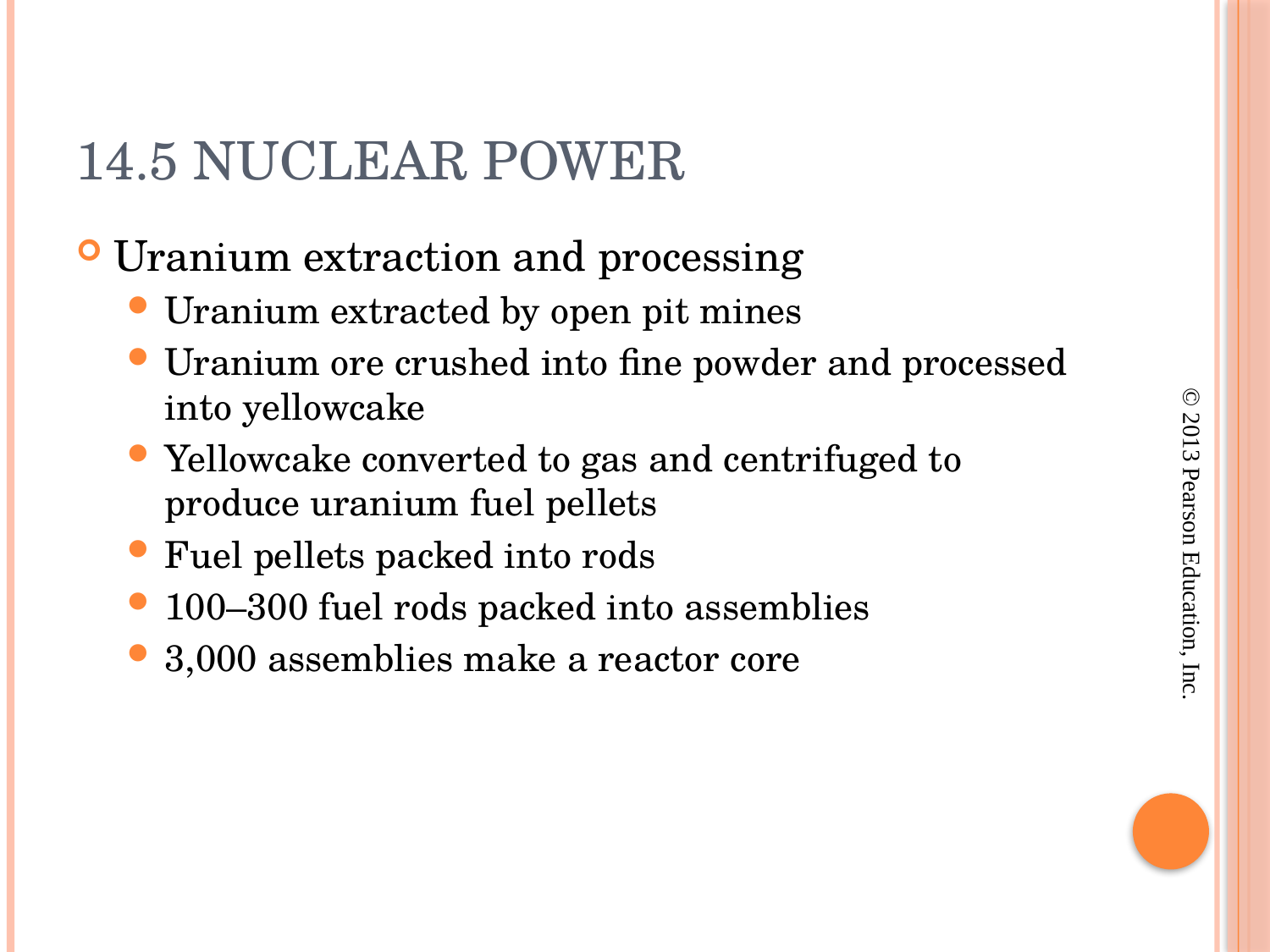

# 14.5 Nuclear Power
Uranium extraction and processing
Uranium extracted by open pit mines
Uranium ore crushed into fine powder and processed into yellowcake
Yellowcake converted to gas and centrifuged to produce uranium fuel pellets
Fuel pellets packed into rods
100–300 fuel rods packed into assemblies
3,000 assemblies make a reactor core

© 2013 Pearson Education, Inc.